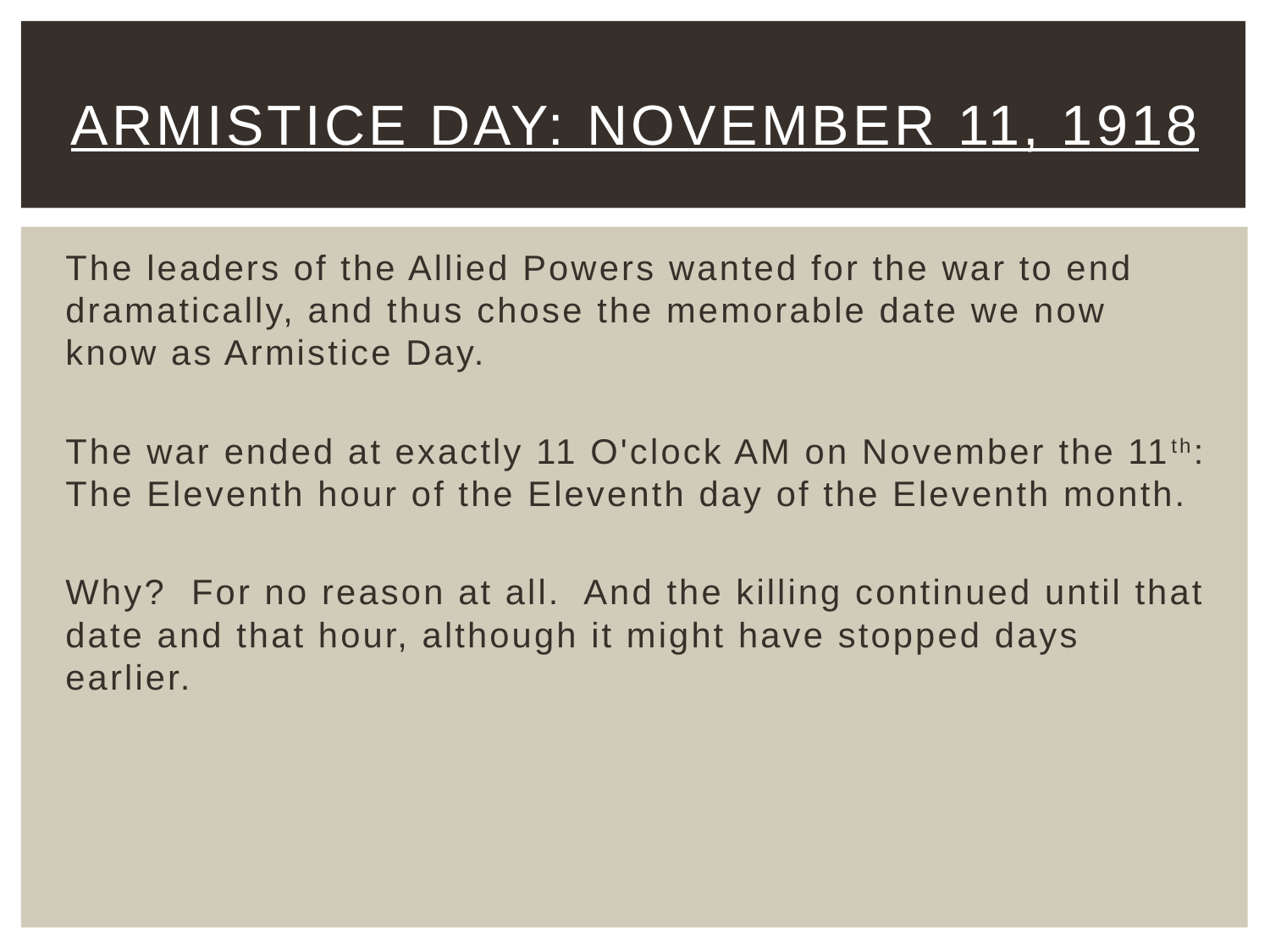

# Armistice Day: November 11, 1918
The leaders of the Allied Powers wanted for the war to end dramatically, and thus chose the memorable date we now know as Armistice Day.

The war ended at exactly 11 O'clock AM on November the 11th: The Eleventh hour of the Eleventh day of the Eleventh month.

Why?  For no reason at all.  And the killing continued until that date and that hour, although it might have stopped days earlier.